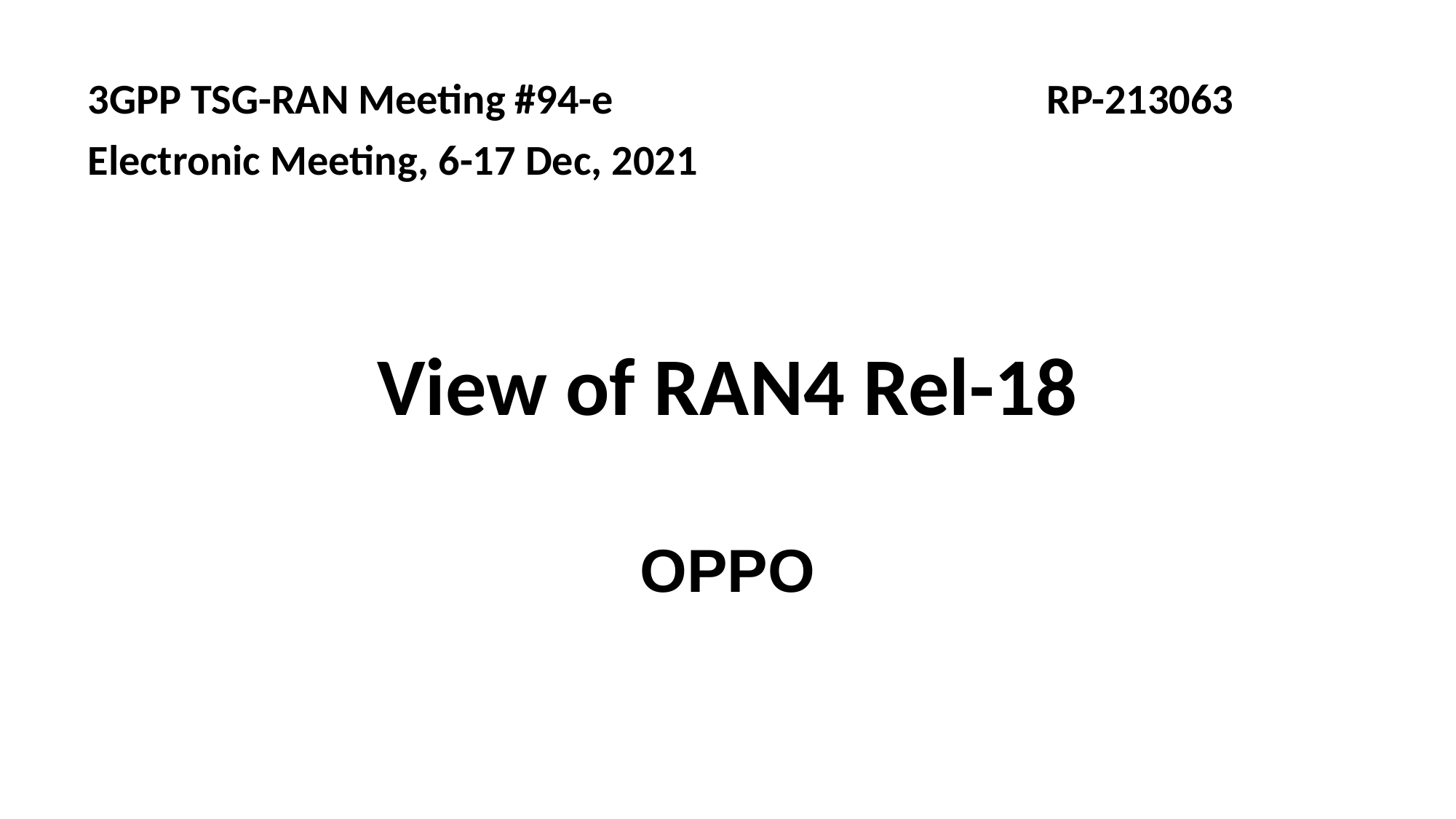

3GPP TSG-RAN Meeting #94-e                                             RP-213063
Electronic Meeting, 6-17 Dec, 2021
# View of RAN4 Rel-18
OPPO